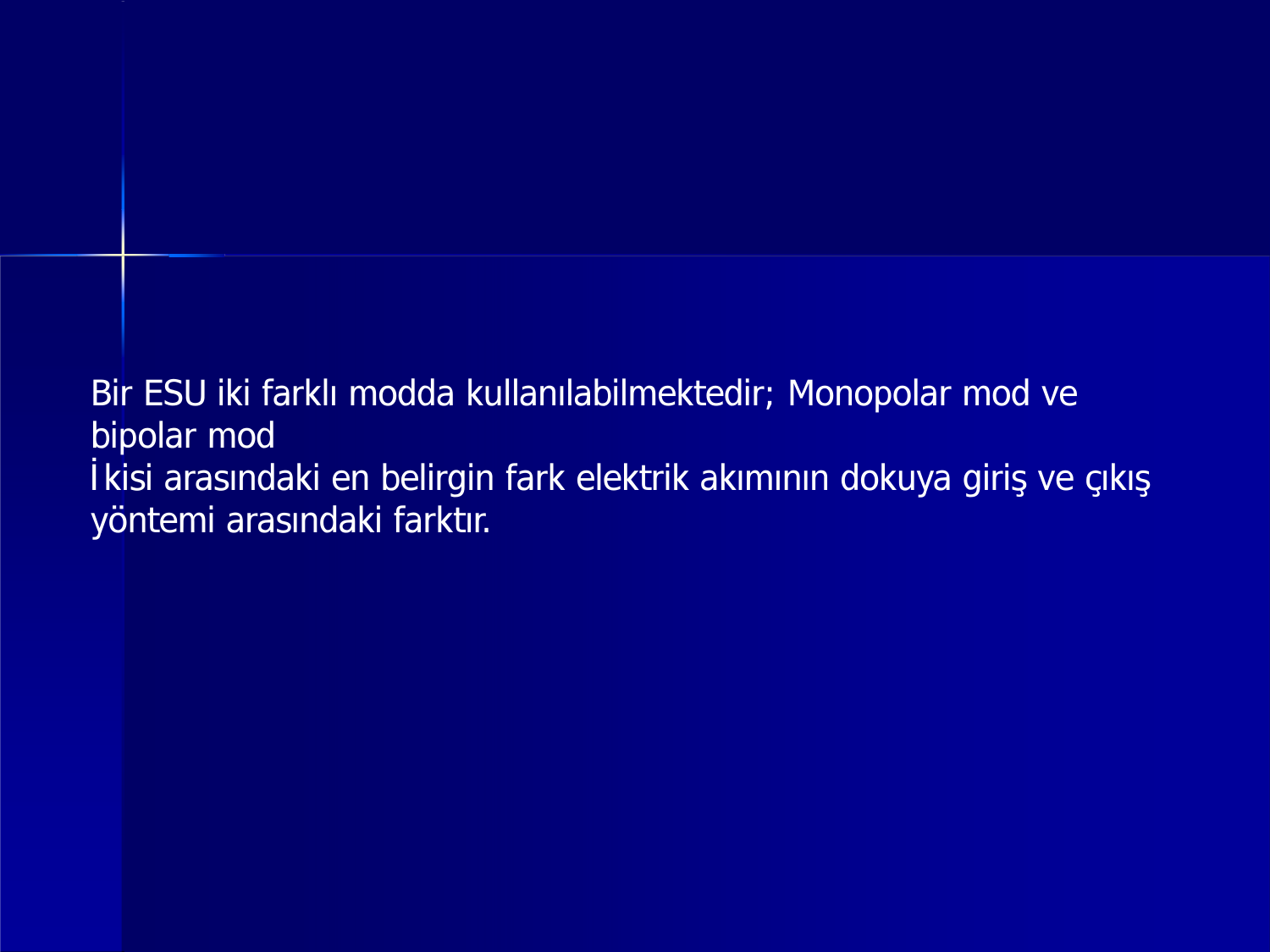

Bir ESU iki farklı modda kullanılabilmektedir; Monopolar mod ve bipolar mod
İkisi arasındaki en belirgin fark elektrik akımının dokuya giriş ve çıkış yöntemi arasındaki farktır.